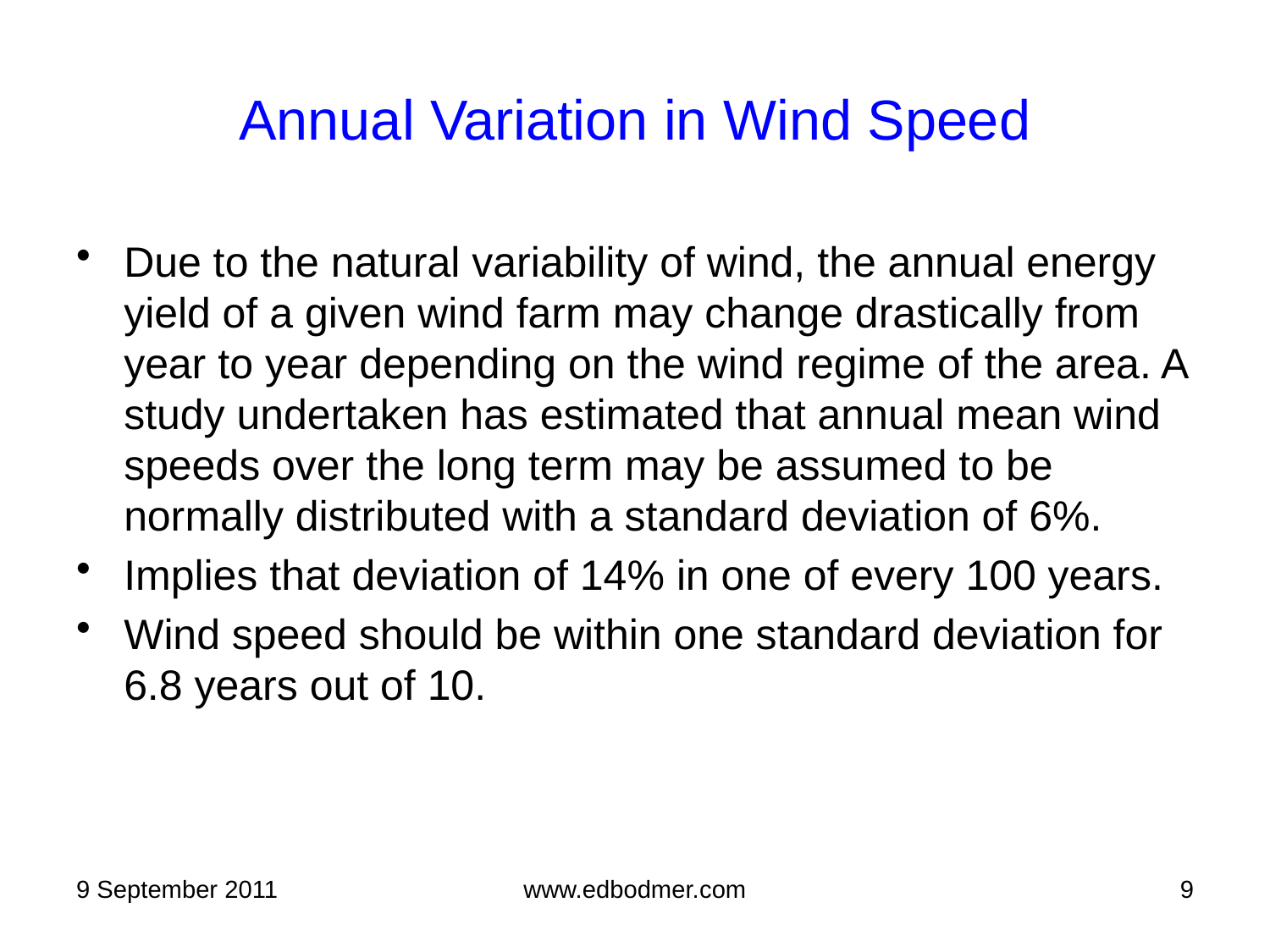

# Annual Variation in Wind Speed
Due to the natural variability of wind, the annual energy yield of a given wind farm may change drastically from year to year depending on the wind regime of the area. A study undertaken has estimated that annual mean wind speeds over the long term may be assumed to be normally distributed with a standard deviation of 6%.
Implies that deviation of 14% in one of every 100 years.
Wind speed should be within one standard deviation for 6.8 years out of 10.

9 September 2011
www.edbodmer.com
9